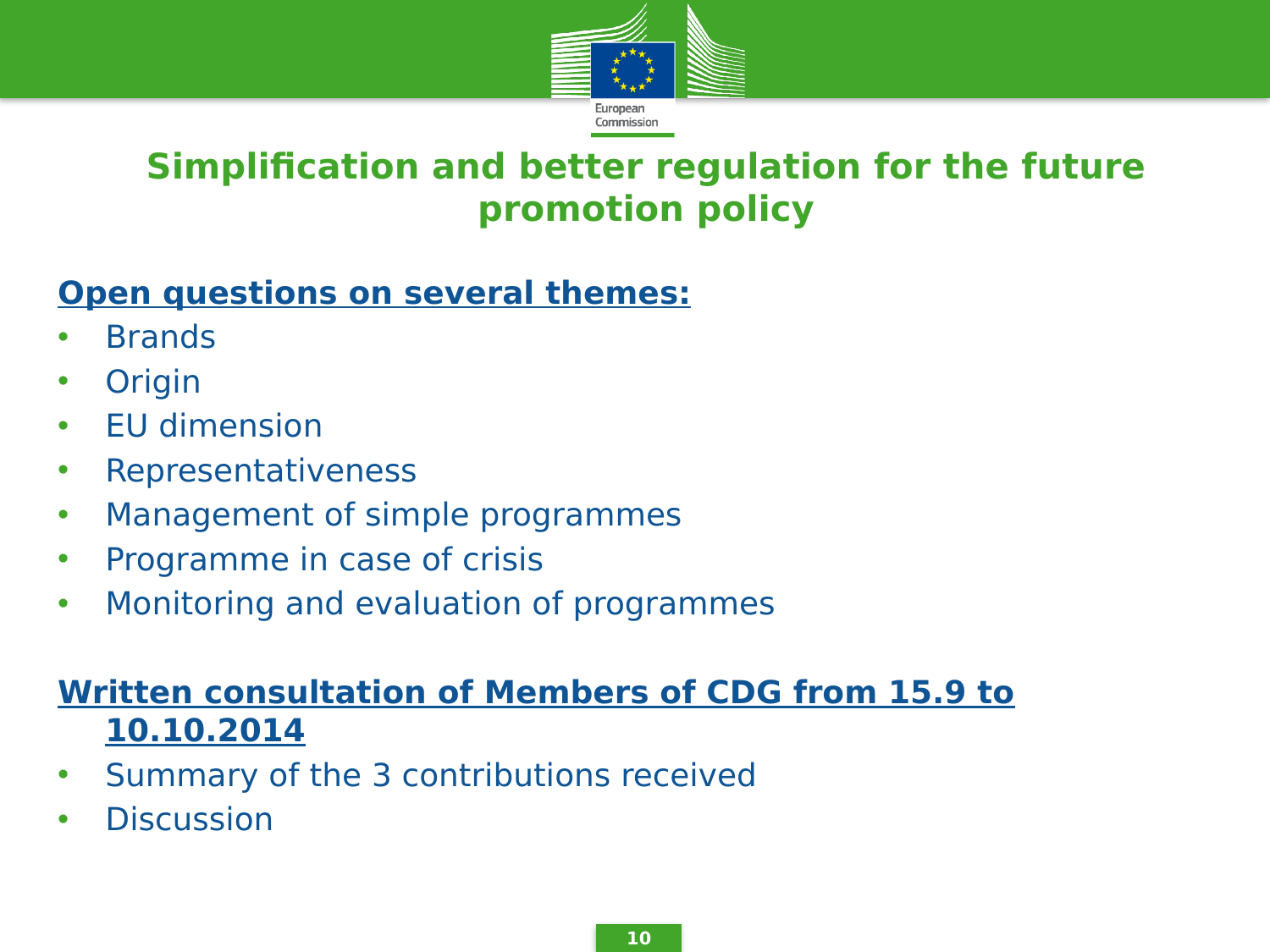

# Simplification and better regulation for the future promotion policy
Open questions on several themes:
Brands
Origin
EU dimension
Representativeness
Management of simple programmes
Programme in case of crisis
Monitoring and evaluation of programmes

Written consultation of Members of CDG from 15.9 to 10.10.2014
Summary of the 3 contributions received
Discussion

10